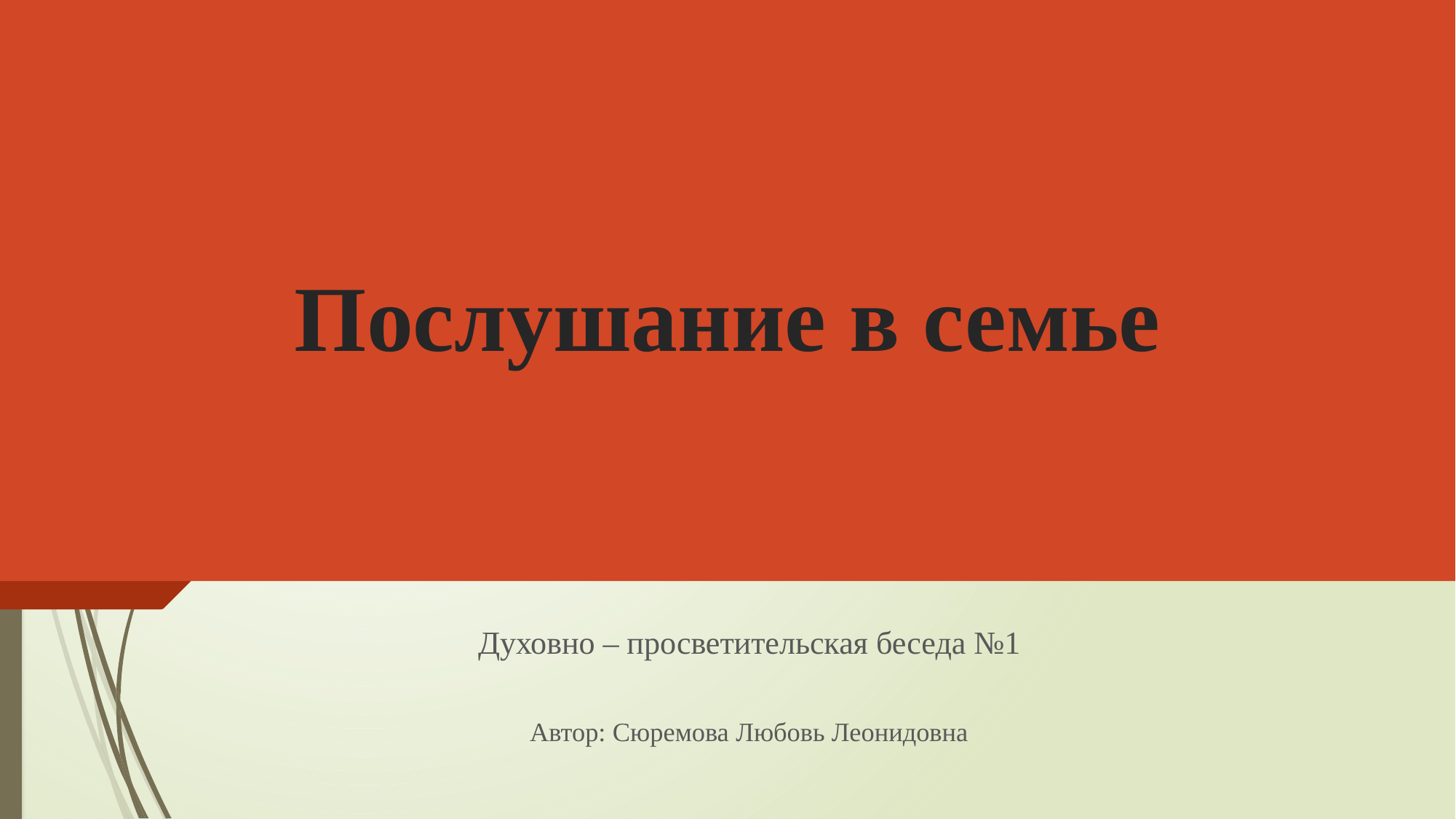

# Послушание в семье
Духовно – просветительская беседа №1

Автор: Сюремова Любовь Леонидовна